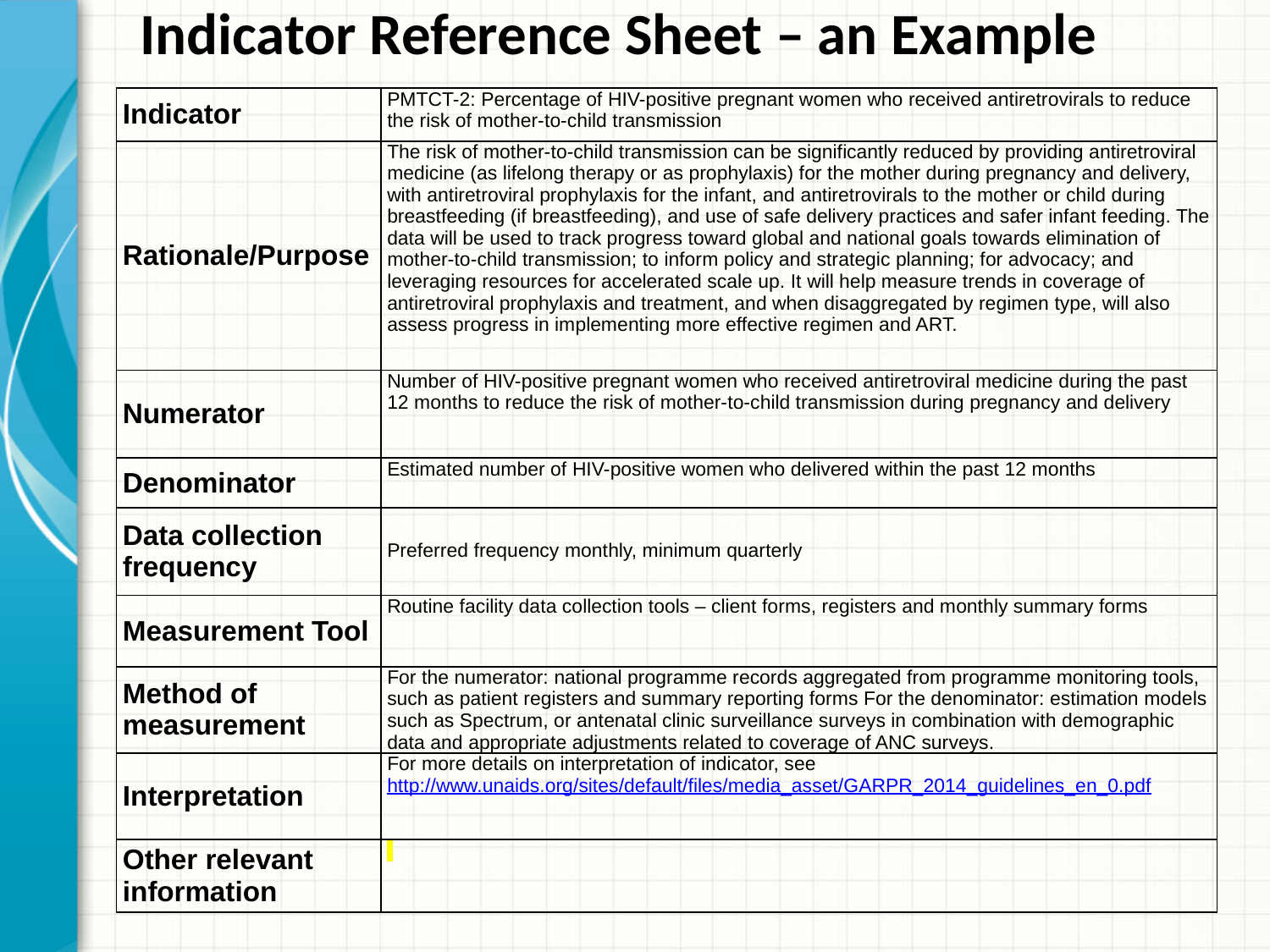

# Indicator Reference Sheet – an Example
| Indicator | PMTCT-2: Percentage of HIV-positive pregnant women who received antiretrovirals to reduce the risk of mother-to-child transmission |
| --- | --- |
| Rationale/Purpose | The risk of mother-to-child transmission can be significantly reduced by providing antiretroviral medicine (as lifelong therapy or as prophylaxis) for the mother during pregnancy and delivery, with antiretroviral prophylaxis for the infant, and antiretrovirals to the mother or child during breastfeeding (if breastfeeding), and use of safe delivery practices and safer infant feeding. The data will be used to track progress toward global and national goals towards elimination of mother-to-child transmission; to inform policy and strategic planning; for advocacy; and leveraging resources for accelerated scale up. It will help measure trends in coverage of antiretroviral prophylaxis and treatment, and when disaggregated by regimen type, will also assess progress in implementing more effective regimen and ART. |
| Numerator | Number of HIV-positive pregnant women who received antiretroviral medicine during the past 12 months to reduce the risk of mother-to-child transmission during pregnancy and delivery |
| Denominator | Estimated number of HIV-positive women who delivered within the past 12 months |
| Data collection frequency | Preferred frequency monthly, minimum quarterly |
| Measurement Tool | Routine facility data collection tools – client forms, registers and monthly summary forms |
| Method of measurement | For the numerator: national programme records aggregated from programme monitoring tools, such as patient registers and summary reporting forms For the denominator: estimation models such as Spectrum, or antenatal clinic surveillance surveys in combination with demographic data and appropriate adjustments related to coverage of ANC surveys. |
| Interpretation | For more details on interpretation of indicator, see http://www.unaids.org/sites/default/files/media\_asset/GARPR\_2014\_guidelines\_en\_0.pdf |
| Other relevant information |  |